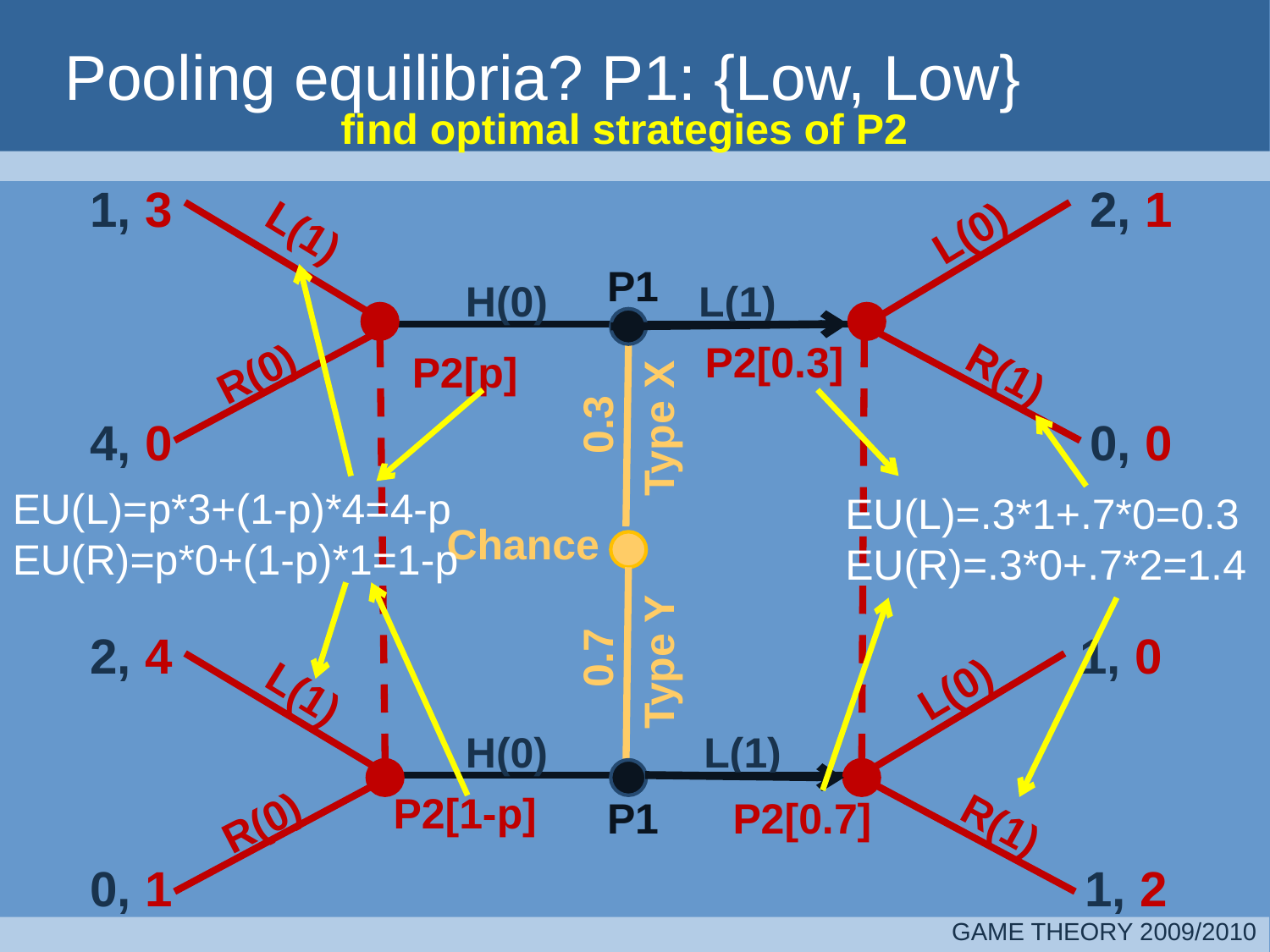

# Pooling equilibria? P1: {Low, Low}
find optimal strategies of P2
1, 3
2, 1

4, 0
0, 0
2, 4
1, 0
0, 1
1, 2
L(1)
L(1)
Type X
Type Y
0.3
0.7
Chance

L(0)
R(1)
L(1)
R(0)
L(0)
R(1)
L(1)
R(0)
P1
P1
P2[0.3]
P2[p]
P2[1-p]
P2[0.7]

H(0)
EU(L)=p*3+(1-p)*4=4-p
EU(R)=p*0+(1-p)*1=1-p
EU(L)=.3*1+.7*0=0.3
EU(R)=.3*0+.7*2=1.4
H(0)
GAME THEORY 2009/2010